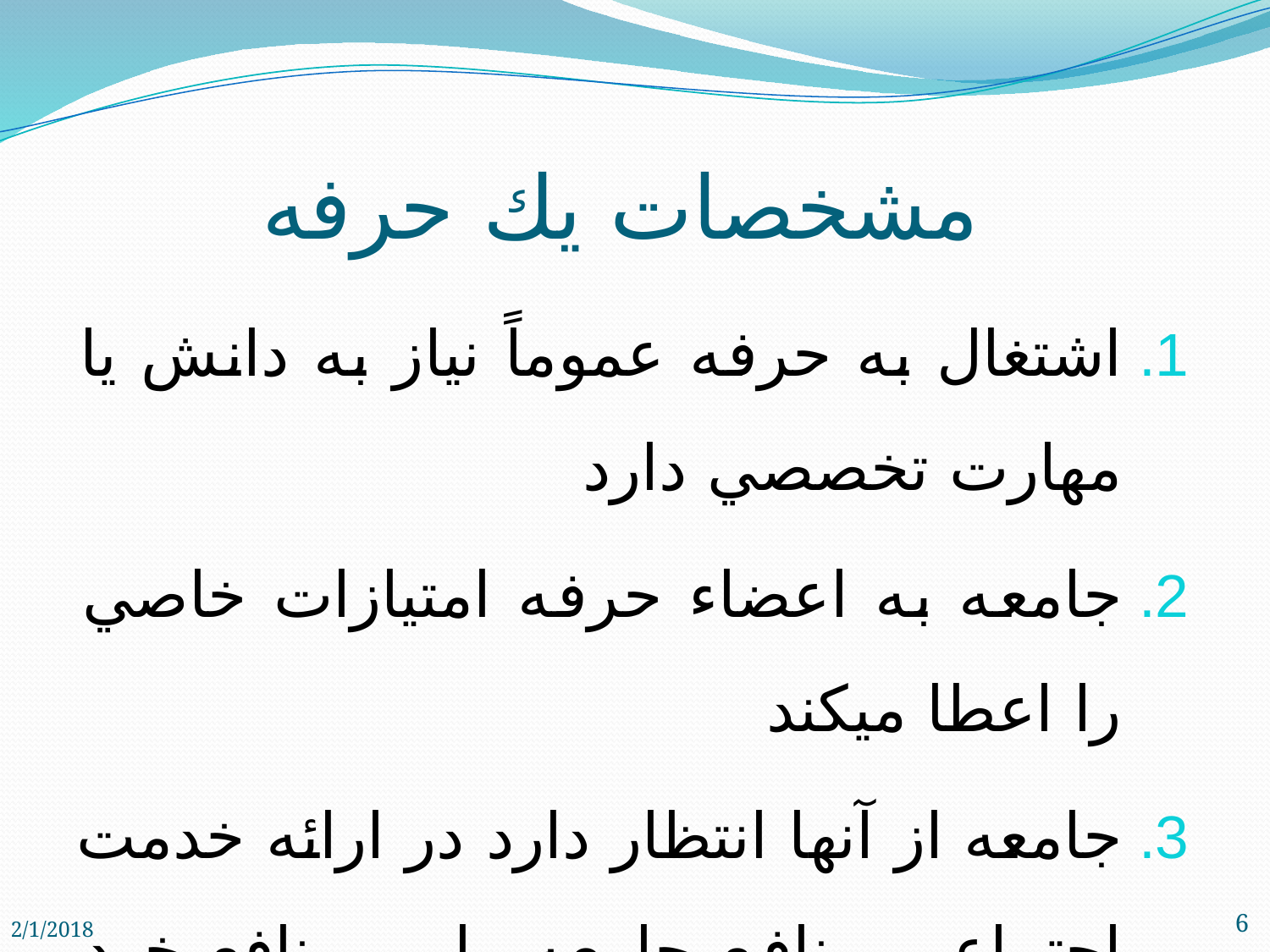

# مشخصات يك حرفه
اشتغال به حرفه عموماً نياز به دانش يا مهارت تخصصي دارد
جامعه به اعضاء حرفه امتيازات خاصي را اعطا مي‎کند
جامعه از آنها انتظار دارد در ارائه خدمت اجتماعي منافع جامعه را بر منافع خود مقدم بدارند.

2/1/2018
6